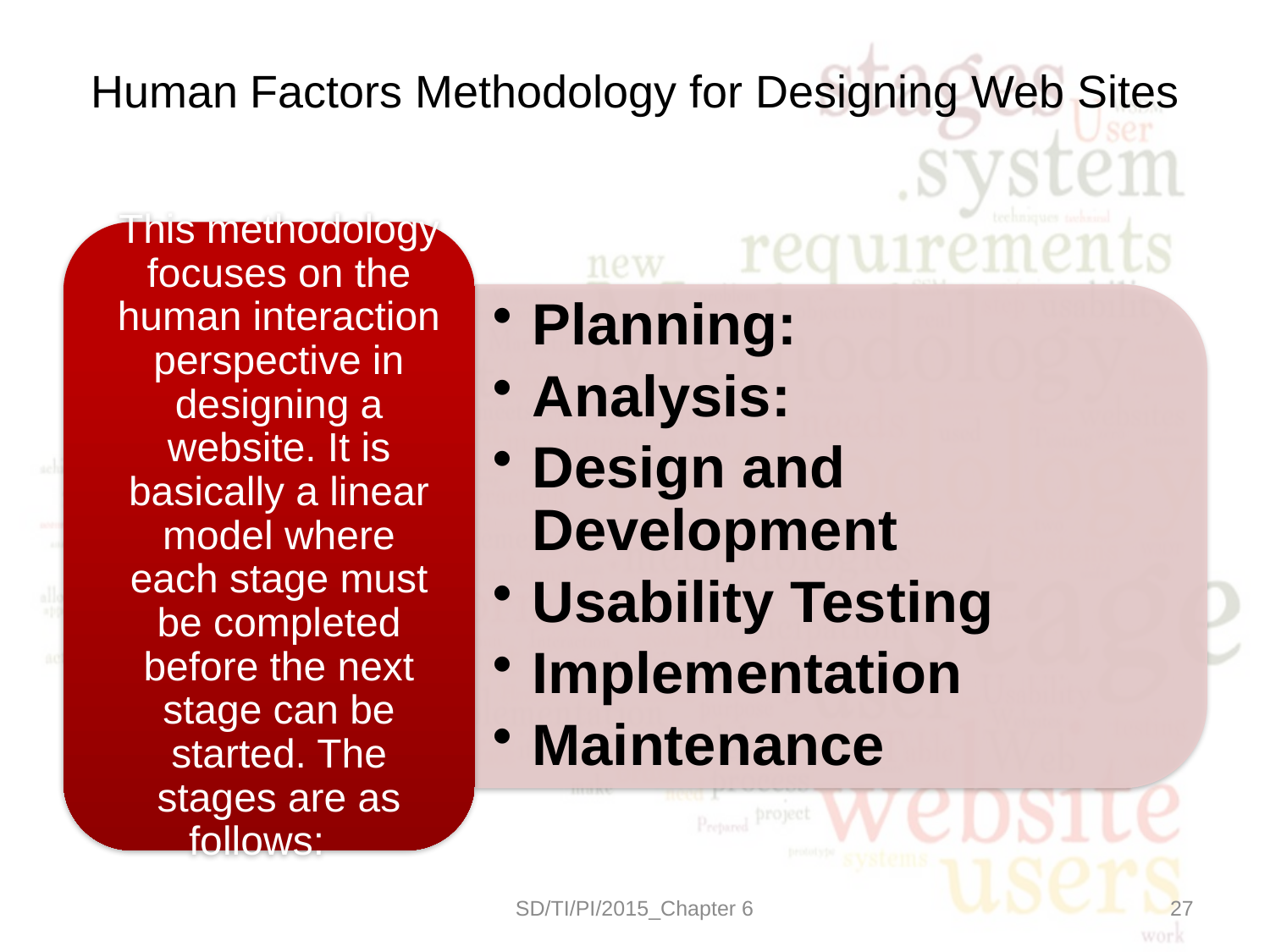

# Human Factors Methodology for Designing Web Sites
Planning:
Analysis:
Design and Development
Usability Testing
Implementation
Maintenance
This methodology focuses on the human interaction perspective in designing a website. It is basically a linear model where each stage must be completed before the next stage can be started. The stages are as follows:
SD/TI/PI/2015_Chapter 6
27